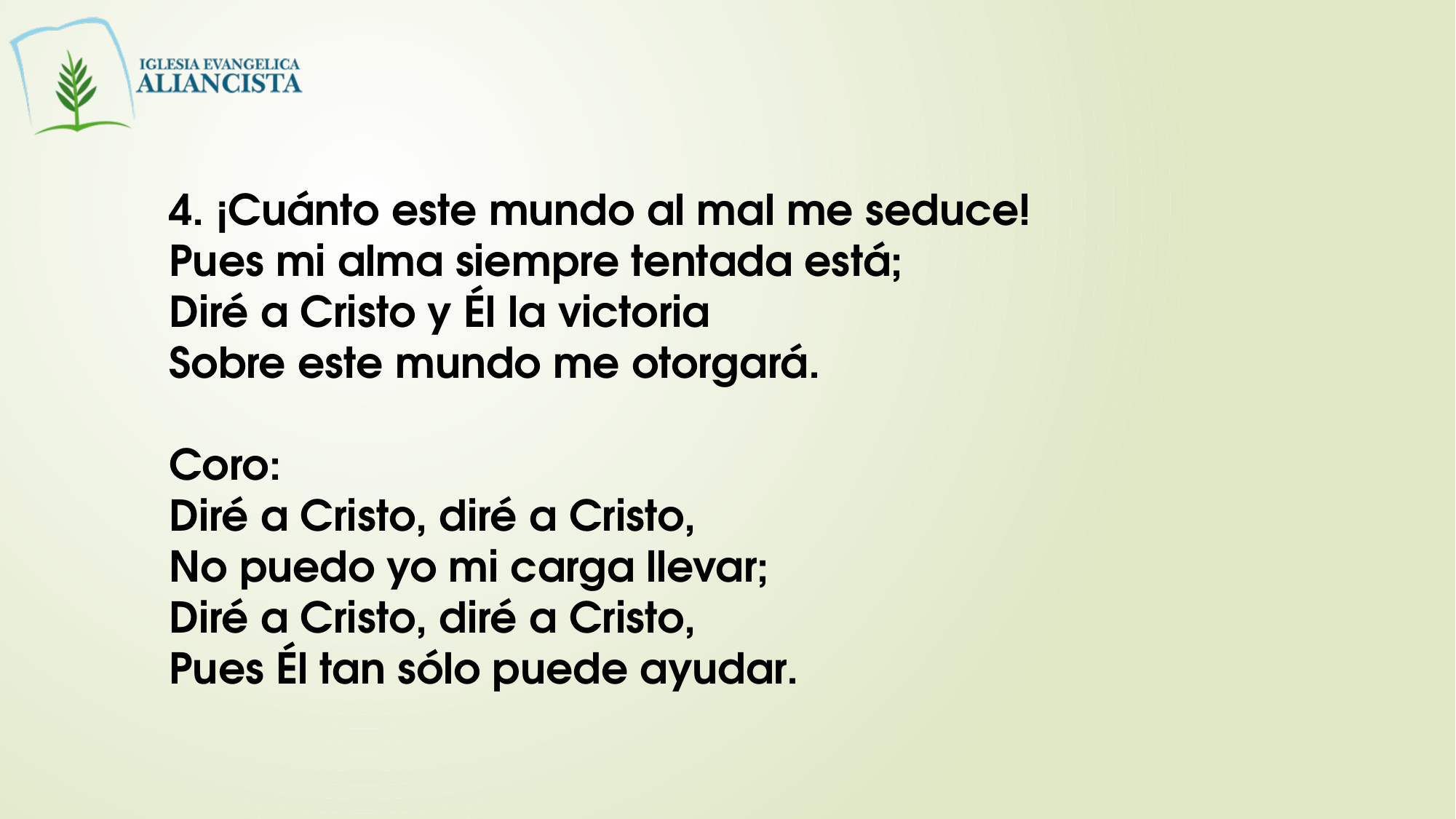

4. ¡Cuánto este mundo al mal me seduce!
Pues mi alma siempre tentada está;
Diré a Cristo y Él la victoria
Sobre este mundo me otorgará.

Coro:
Diré a Cristo, diré a Cristo,
No puedo yo mi carga llevar;
Diré a Cristo, diré a Cristo,
Pues Él tan sólo puede ayudar.